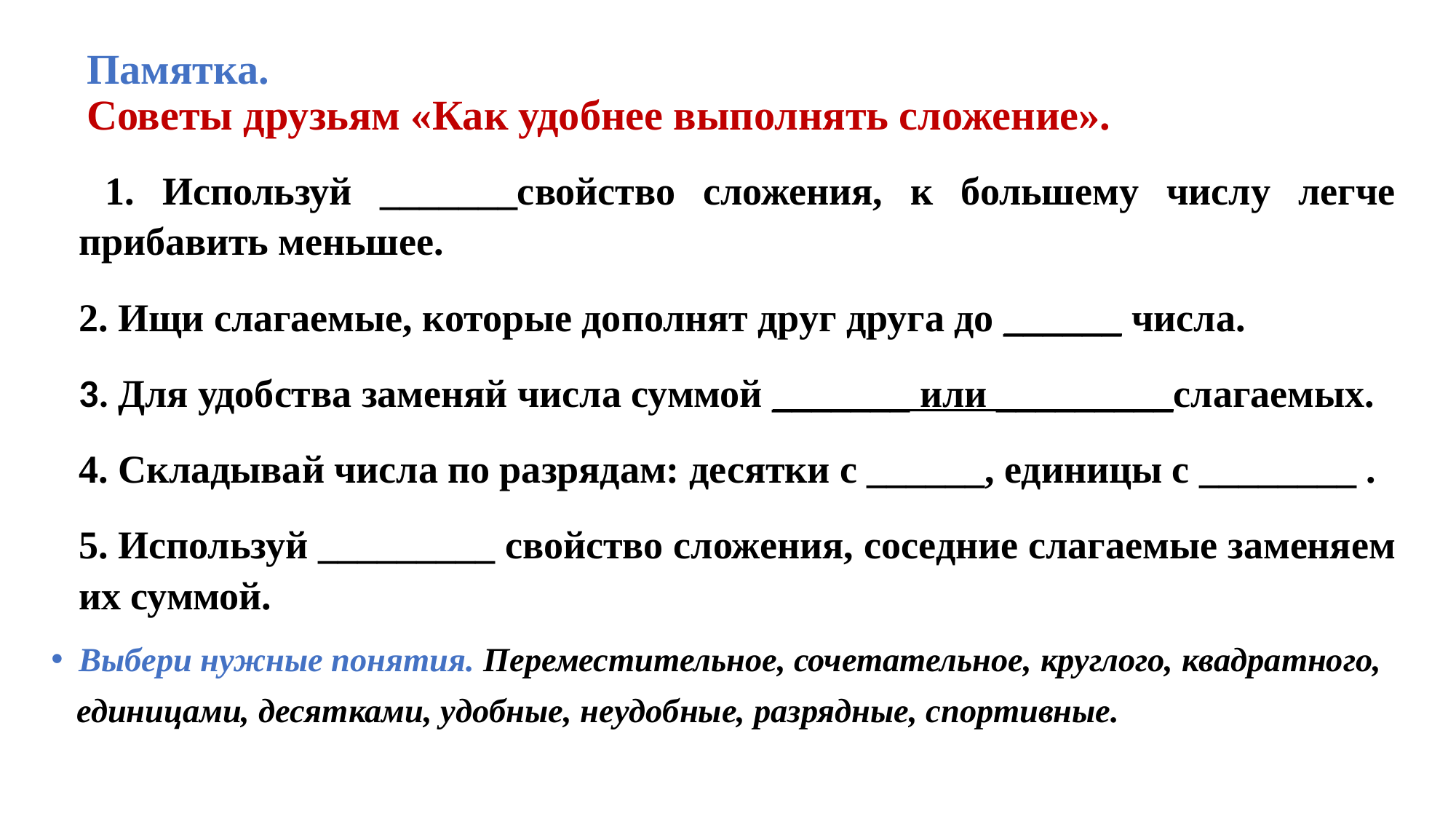

# Памятка. Советы друзьям «Как удобнее выполнять сложение».
 1. Используй _______свойство сложения, к большему числу легче прибавить меньшее.
2. Ищи слагаемые, которые дополнят друг друга до ______ числа.
3. Для удобства заменяй числа суммой _______ или _________слагаемых.
4. Складывай числа по разрядам: десятки с ______, единицы с ________ .
5. Используй _________ свойство сложения, соседние слагаемые заменяем их суммой.
Выбери нужные понятия. Переместительное, сочетательное, круглого, квадратного,
   единицами, десятками, удобные, неудобные, разрядные, спортивные.